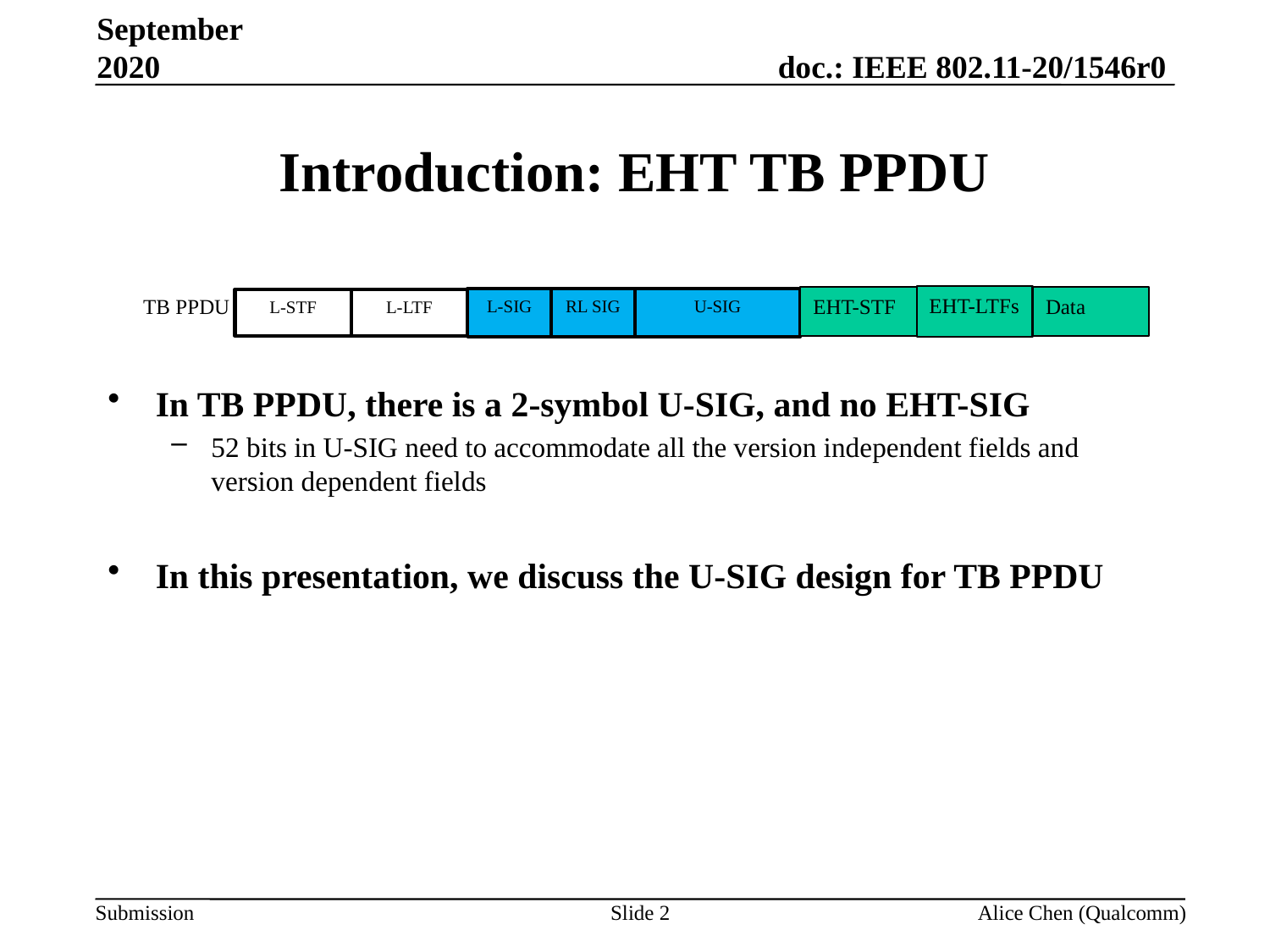

September 2020
# Introduction: EHT TB PPDU

In TB PPDU, there is a 2-symbol U-SIG, and no EHT-SIG
52 bits in U-SIG need to accommodate all the version independent fields and version dependent fields

In this presentation, we discuss the U-SIG design for TB PPDU

EHT-LTFs
TB PPDU
Data
EHT-STF
L-SIG
RL SIG
U-SIG
L-LTF
L-STF
Slide 2
Alice Chen (Qualcomm)